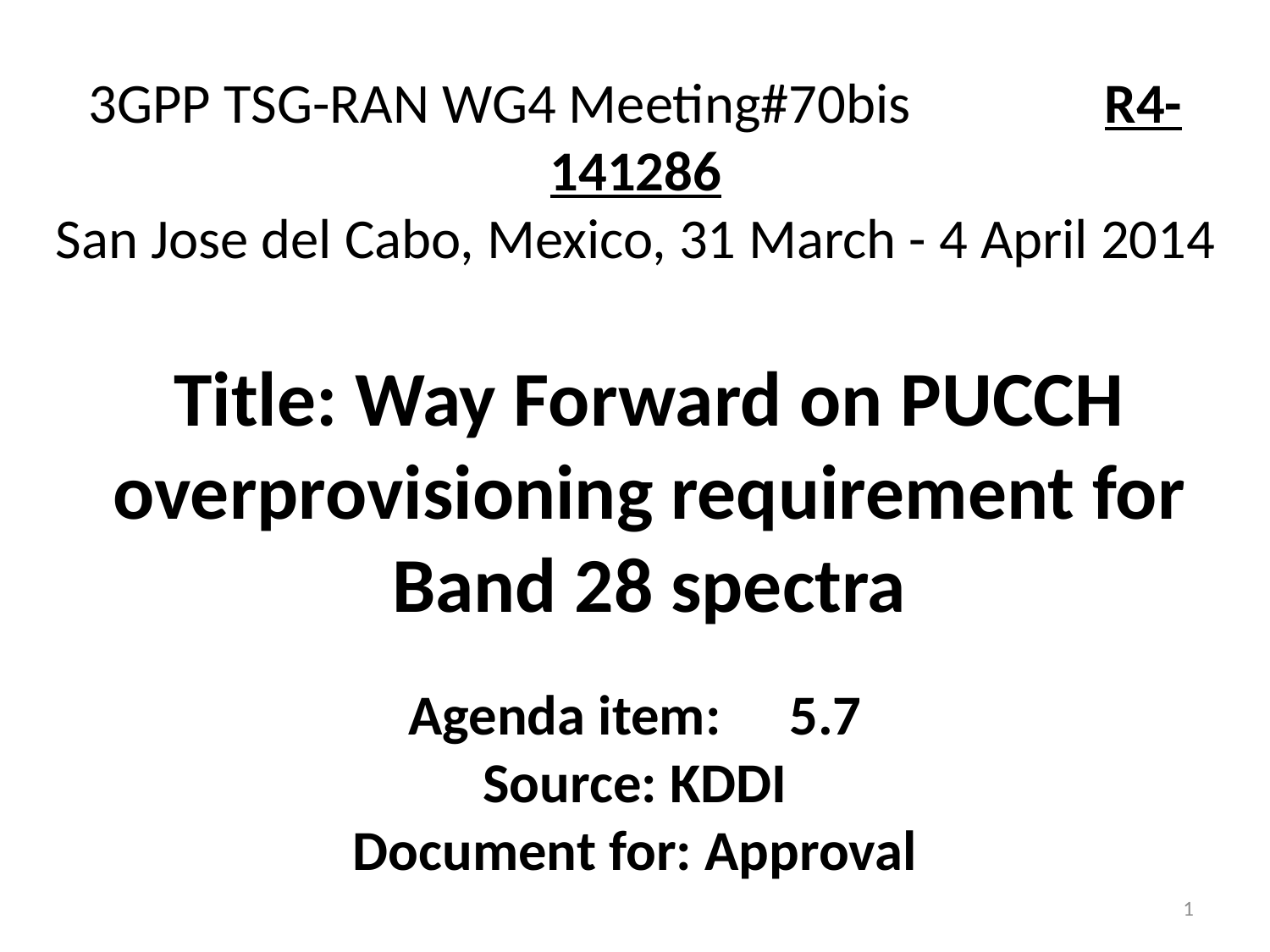

3GPP TSG-RAN WG4 Meeting#70bis		R4-141286
San Jose del Cabo, Mexico, 31 March - 4 April 2014
Title: Way Forward on PUCCH overprovisioning requirement for Band 28 spectra
Agenda item:	5.7
Source: KDDI
Document for: Approval
1